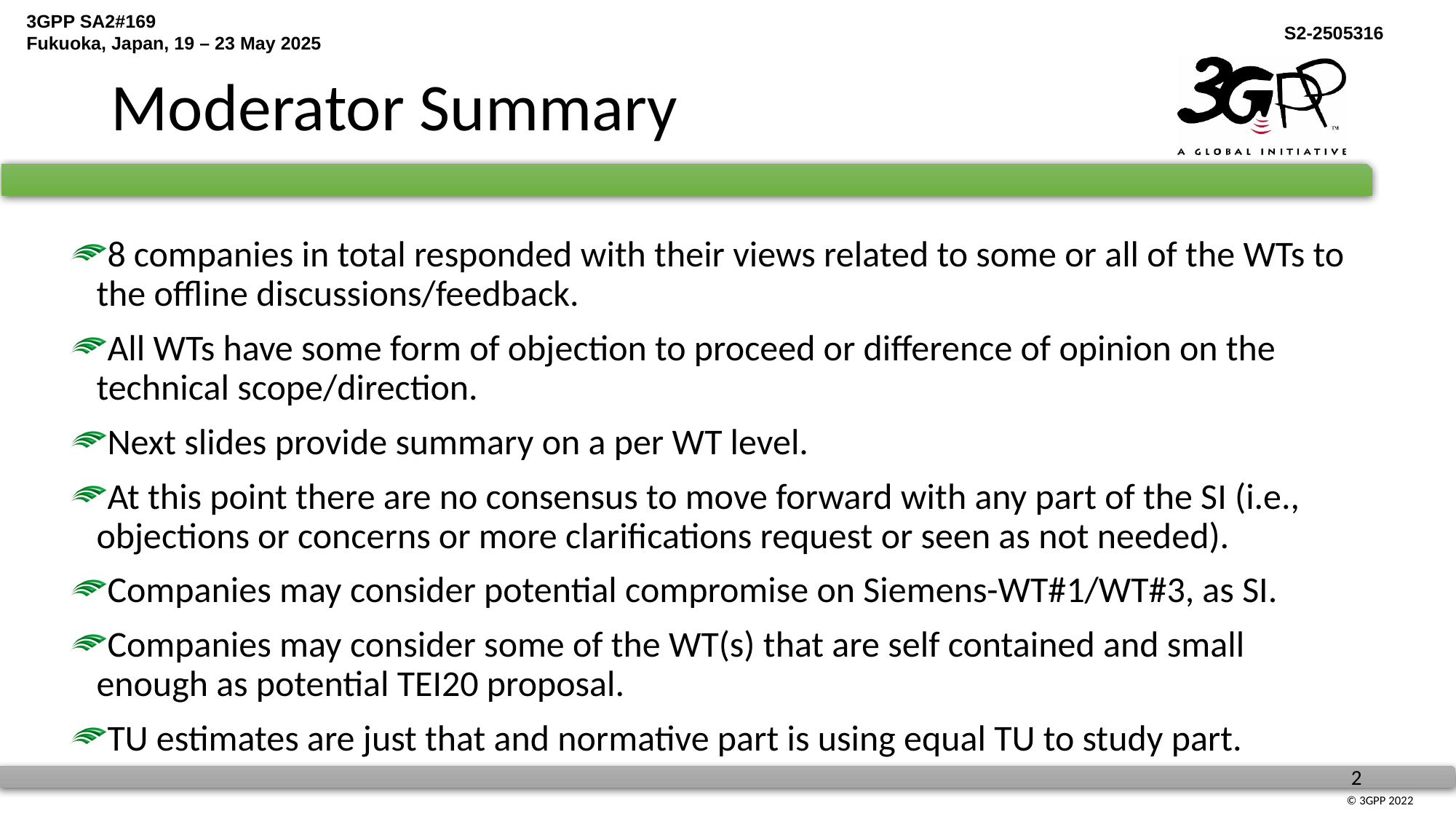

# Moderator Summary
8 companies in total responded with their views related to some or all of the WTs to the offline discussions/feedback.
All WTs have some form of objection to proceed or difference of opinion on the technical scope/direction.
Next slides provide summary on a per WT level.
At this point there are no consensus to move forward with any part of the SI (i.e., objections or concerns or more clarifications request or seen as not needed).
Companies may consider potential compromise on Siemens-WT#1/WT#3, as SI.
Companies may consider some of the WT(s) that are self contained and small enough as potential TEI20 proposal.
TU estimates are just that and normative part is using equal TU to study part.